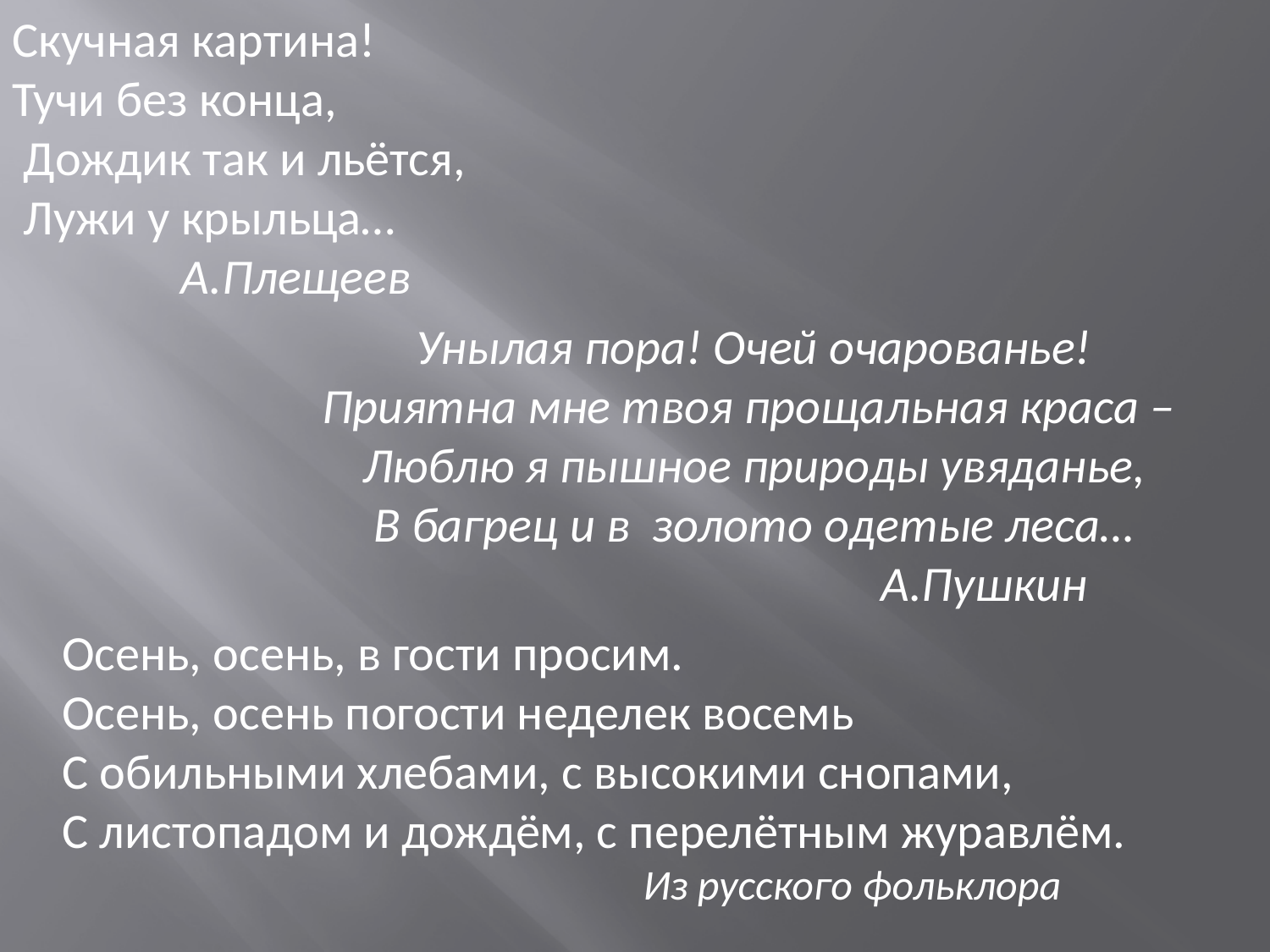

Скучная картина!
Тучи без конца,
 Дождик так и льётся,
 Лужи у крыльца…
               А.Плещеев
Унылая пора! Очей очарованье!
Приятна мне твоя прощальная краса –
Люблю я пышное природы увяданье,
В багрец и в  золото одетые леса…
                                         А.Пушкин
Осень, осень, в гости просим.
Осень, осень погости неделек восемь
С обильными хлебами, с высокими снопами,
С листопадом и дождём, с перелётным журавлём.
                                                             Из русского фольклора